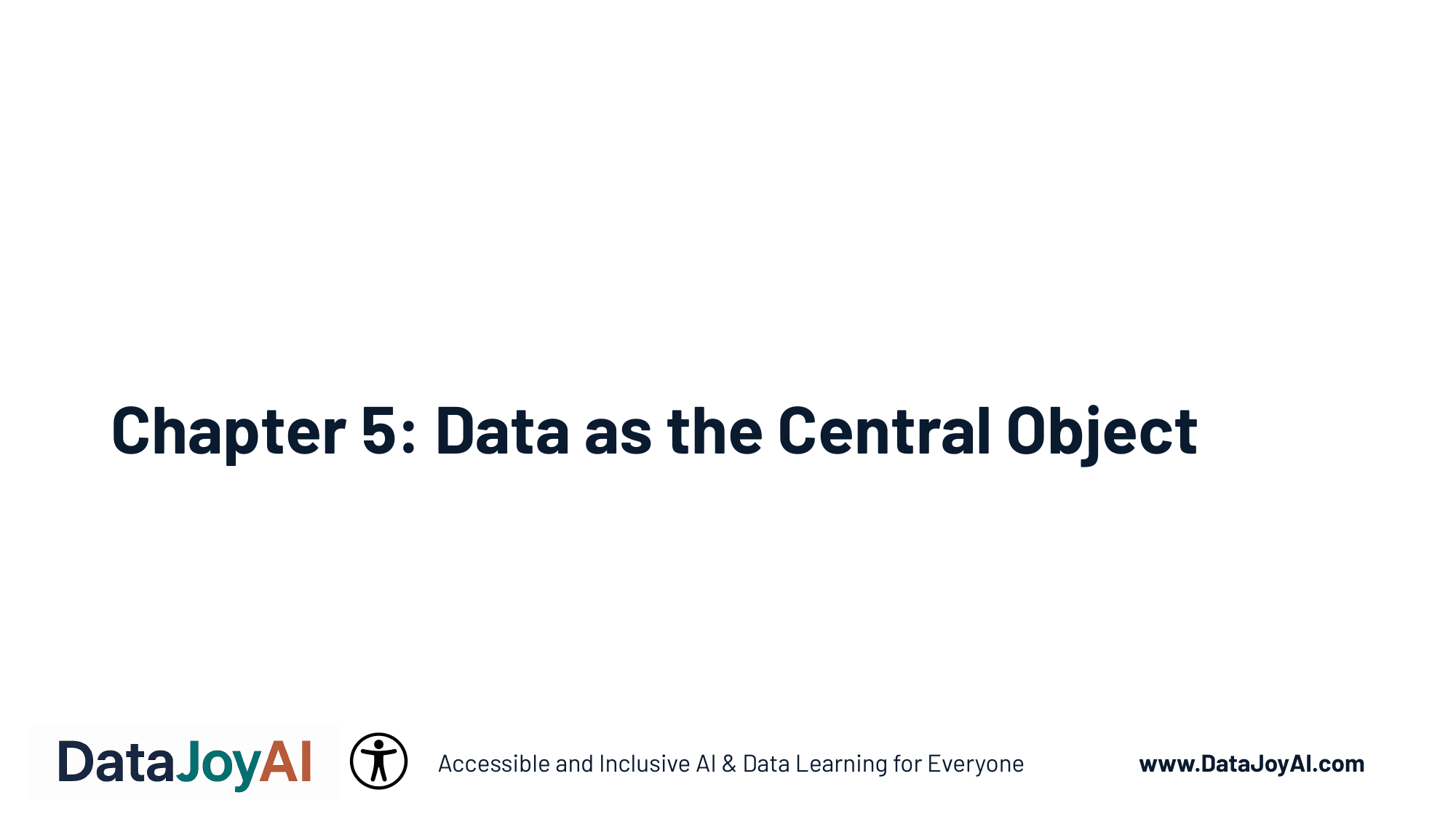

# Chapter 5: Data as the Central Object